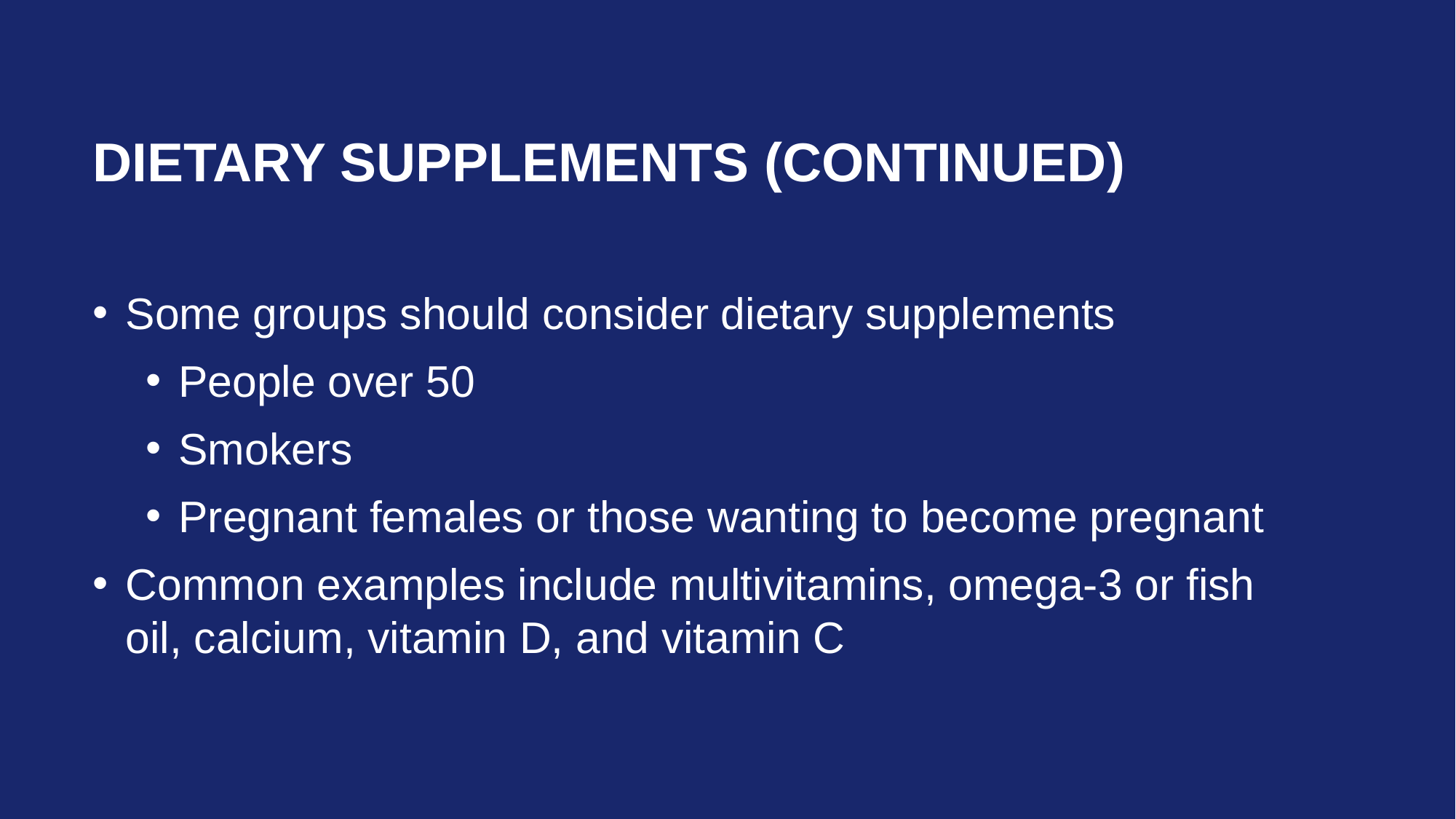

# Dietary supplements (continued)
Some groups should consider dietary supplements
People over 50
Smokers
Pregnant females or those wanting to become pregnant
Common examples include multivitamins, omega-3 or fish oil, calcium, vitamin D, and vitamin C